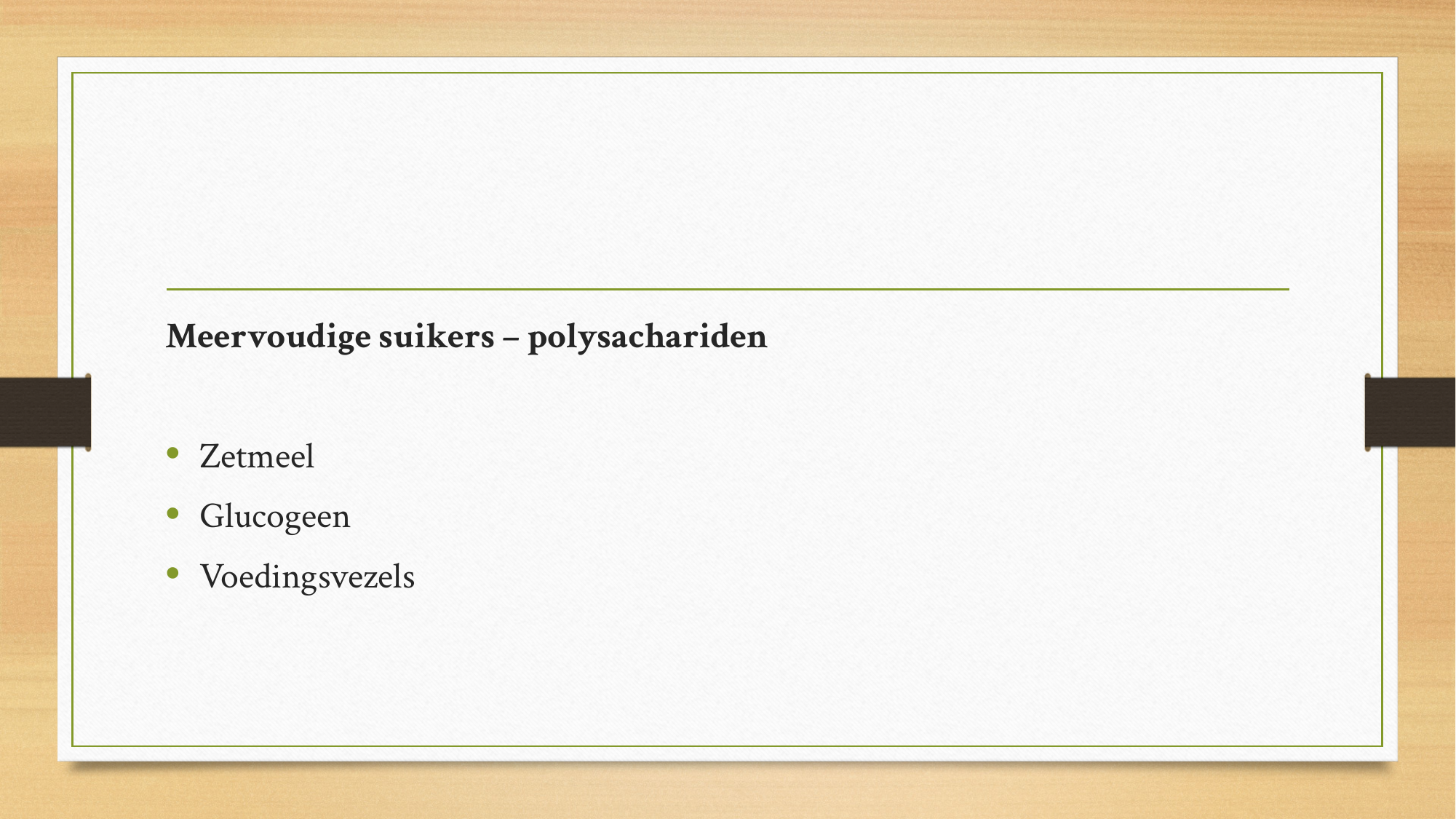

#
Meervoudige suikers – polysachariden

Zetmeel
Glucogeen
Voedingsvezels